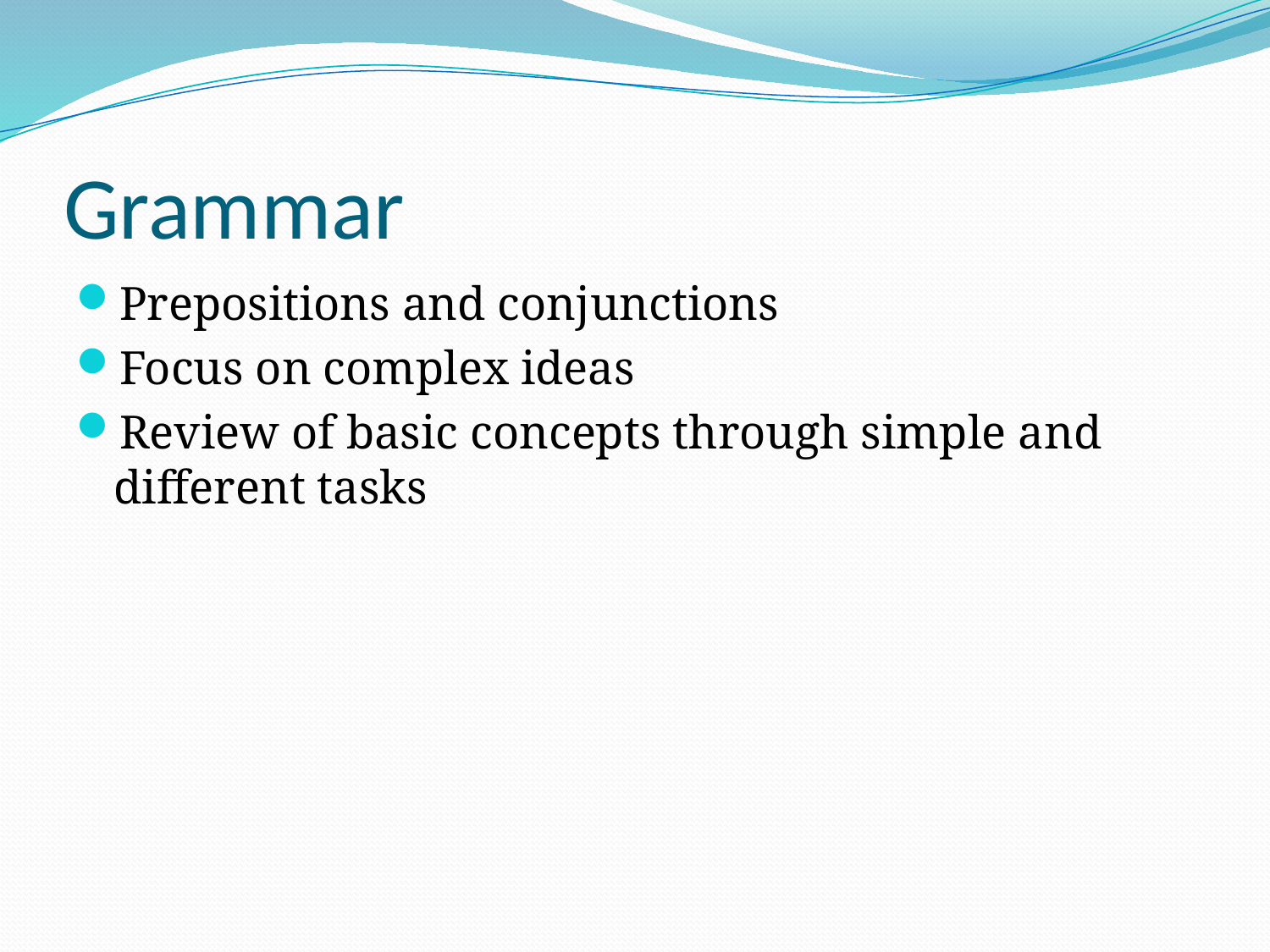

# Grammar
Prepositions and conjunctions
Focus on complex ideas
Review of basic concepts through simple and different tasks